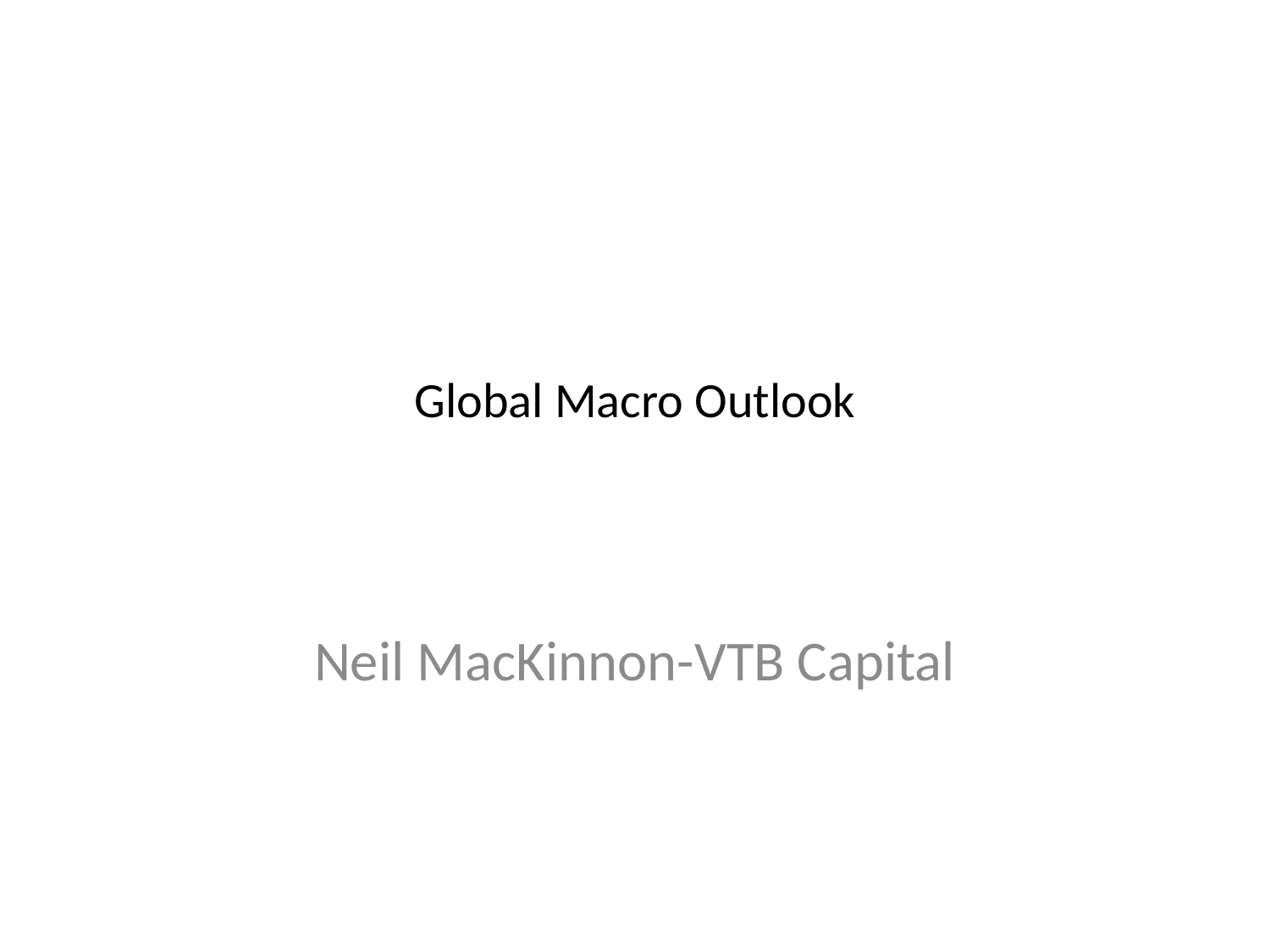

# Global Macro Outlook

Neil MacKinnon-VTB Capital